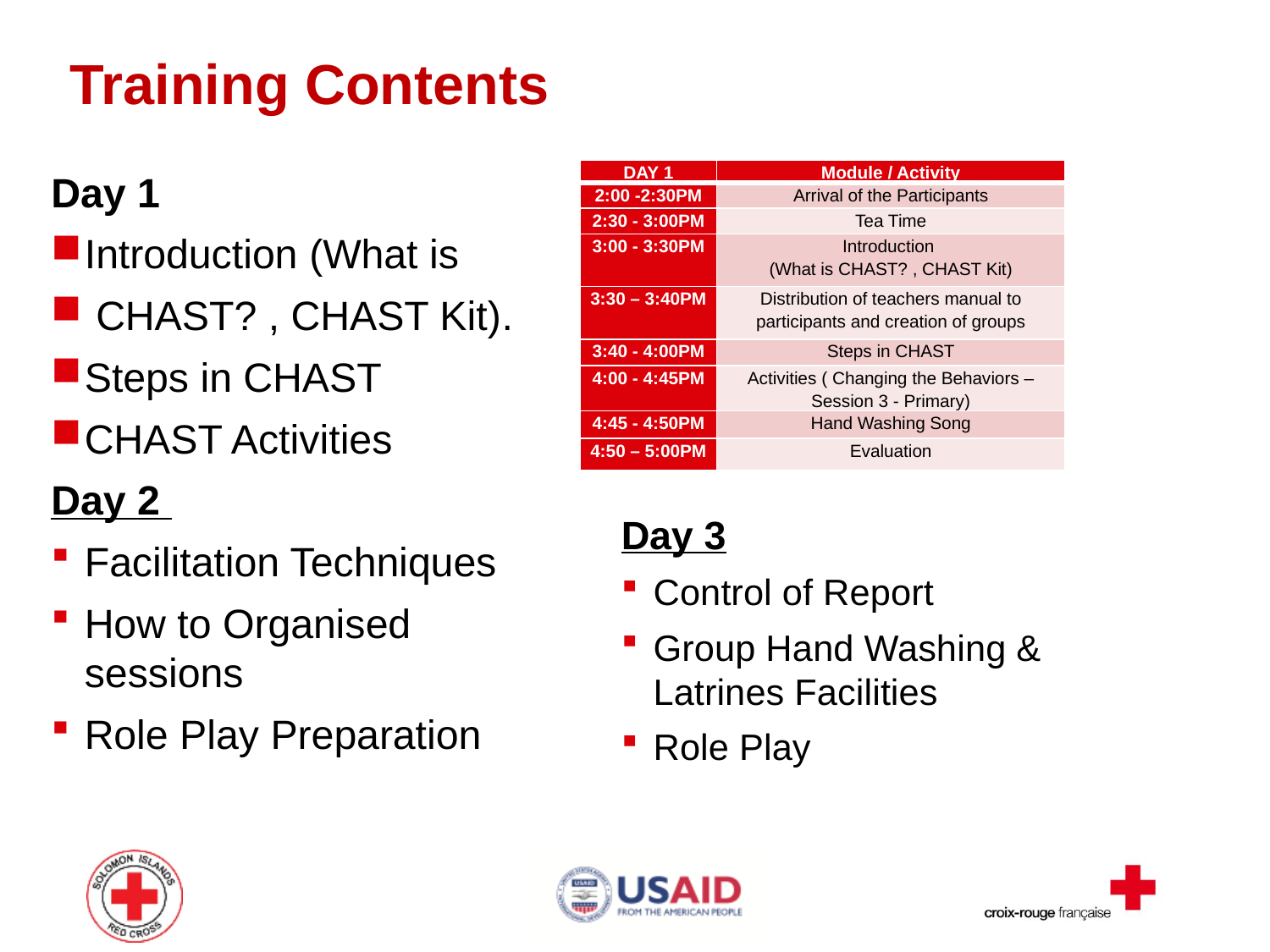

# Training Contents
Day 1
Introduction (What is
 CHAST? , CHAST Kit).
Steps in CHAST
CHAST Activities
Day 2
Facilitation Techniques
How to Organised sessions
Role Play Preparation

| DAY 1 | Module / Activity |
| --- | --- |
| 2:00 -2:30PM | Arrival of the Participants |
| 2:30 - 3:00PM | Tea Time |
| 3:00 - 3:30PM | Introduction (What is CHAST? , CHAST Kit) |
| 3:30 – 3:40PM | Distribution of teachers manual to participants and creation of groups |
| 3:40 - 4:00PM | Steps in CHAST |
| 4:00 - 4:45PM | Activities ( Changing the Behaviors – Session 3 - Primary) |
| 4:45 - 4:50PM | Hand Washing Song |
| 4:50 – 5:00PM | Evaluation |
Day 3
Control of Report
Group Hand Washing & Latrines Facilities
Role Play